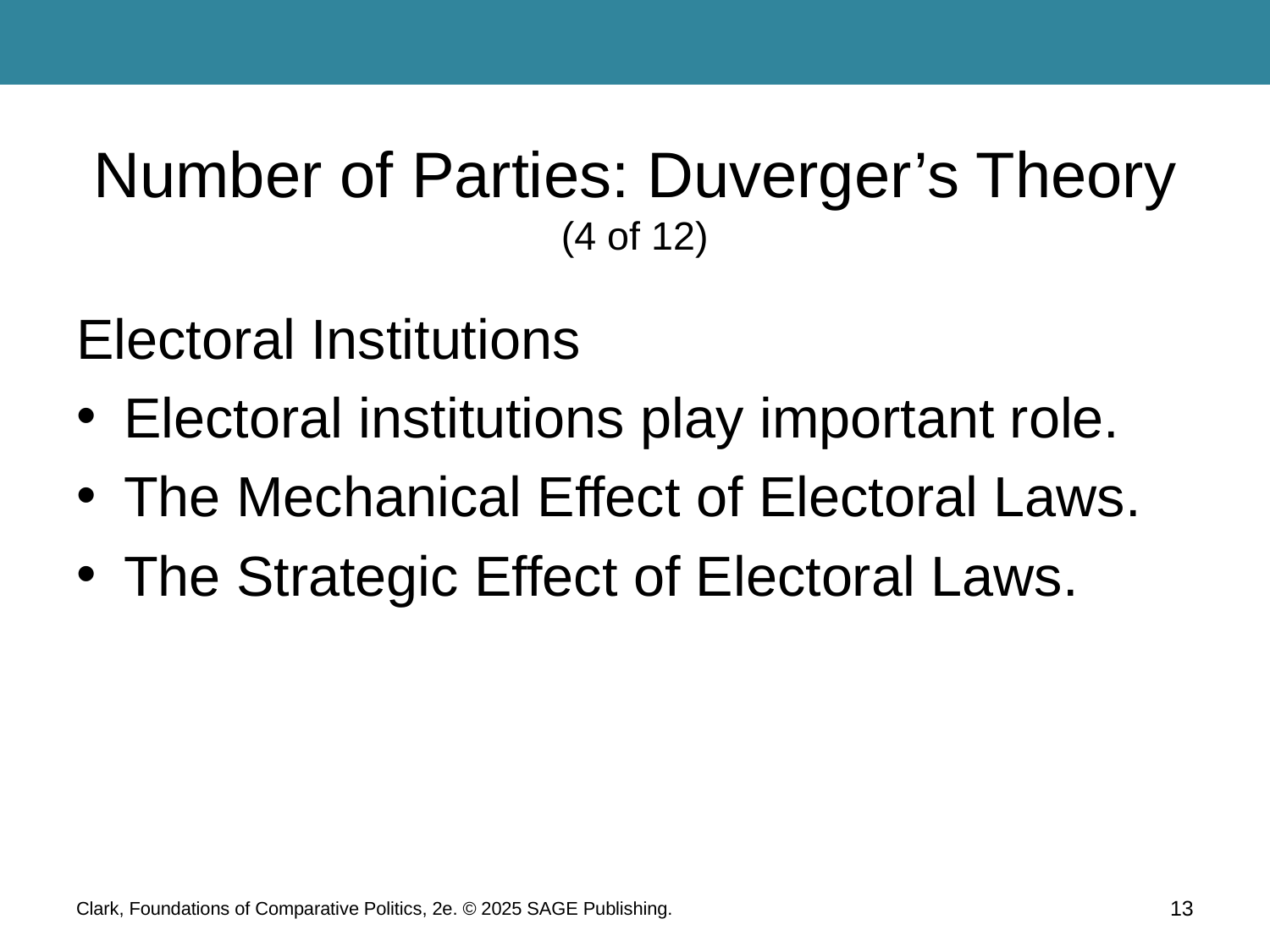

# Number of Parties: Duverger’s Theory (4 of 12)
Electoral Institutions
Electoral institutions play important role.
The Mechanical Effect of Electoral Laws.
The Strategic Effect of Electoral Laws.
Clark, Foundations of Comparative Politics, 2e. © 2025 SAGE Publishing.
13